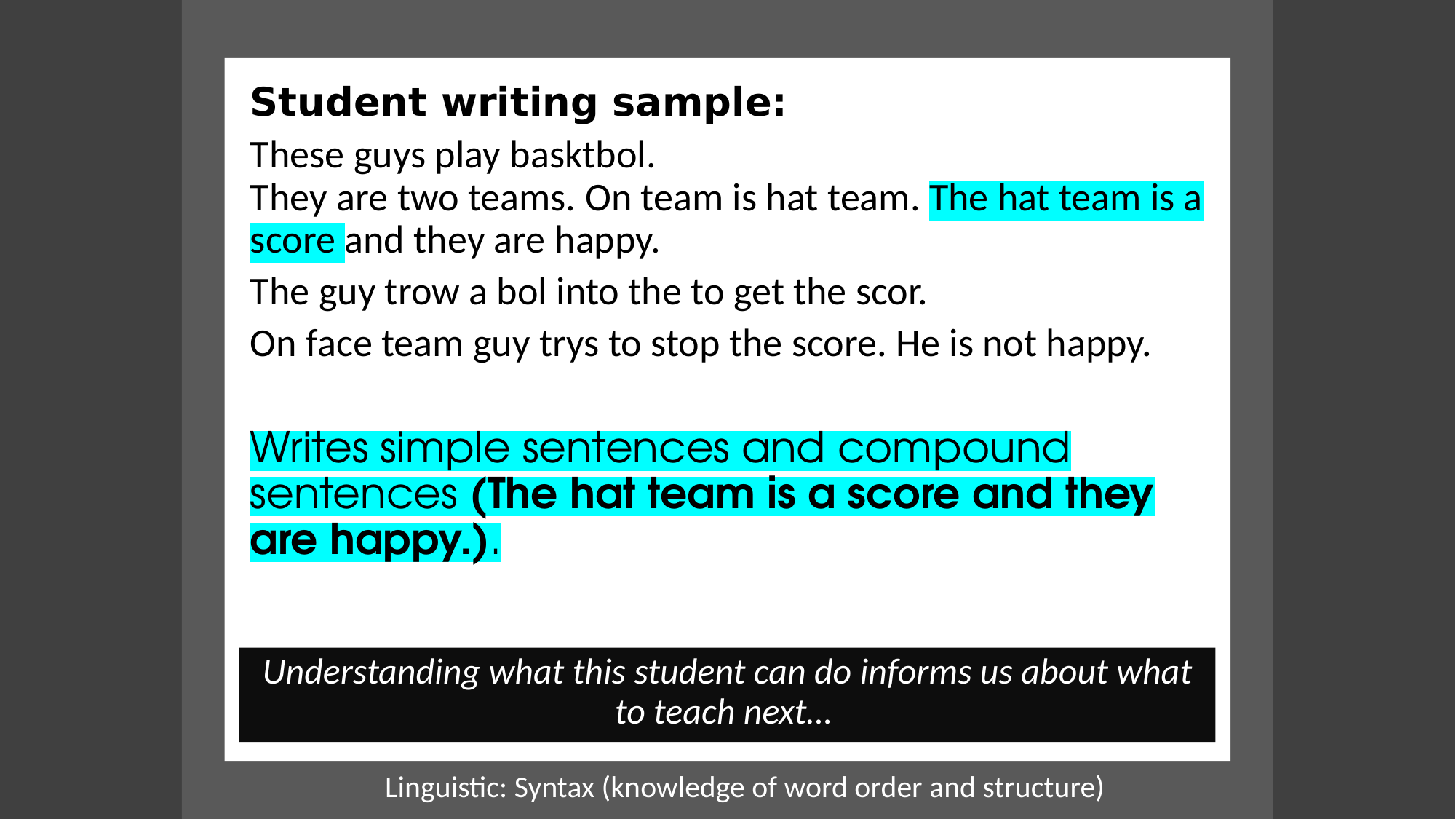

Student writing sample:
These guys play basktbol. They are two teams. On team is hat team. The hat team is a score and they are happy.
The guy trow a bol into the to get the scor.
On face team guy trys to stop the score. He is not happy.

Writes simple sentences and compound sentences (The hat team is a score and they are happy.).
Understanding what this student can do informs us about what to teach next…
Linguistic: Syntax (knowledge of word order and structure)